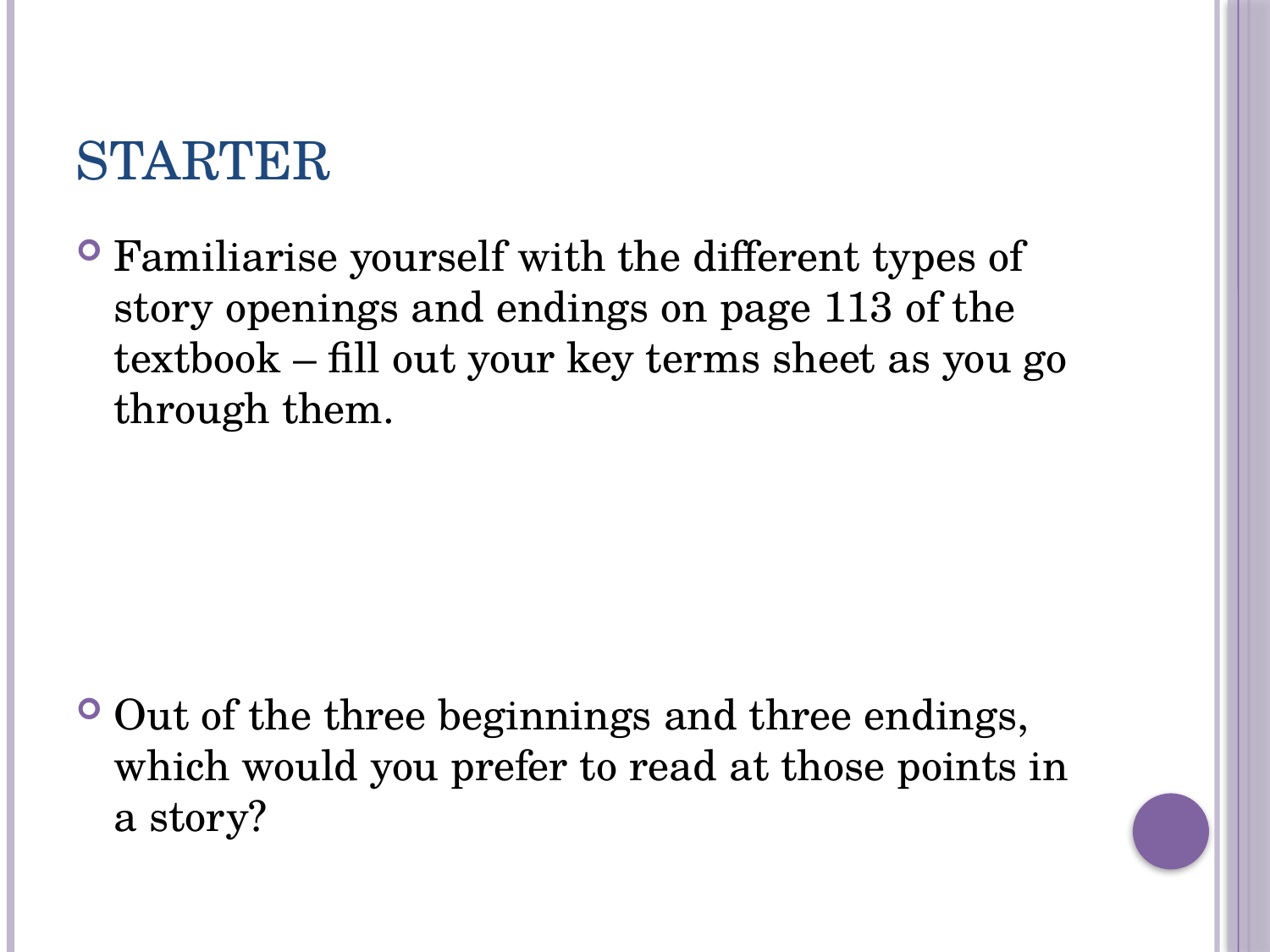

# Starter
Familiarise yourself with the different types of story openings and endings on page 113 of the textbook – fill out your key terms sheet as you go through them.

Out of the three beginnings and three endings, which would you prefer to read at those points in a story?